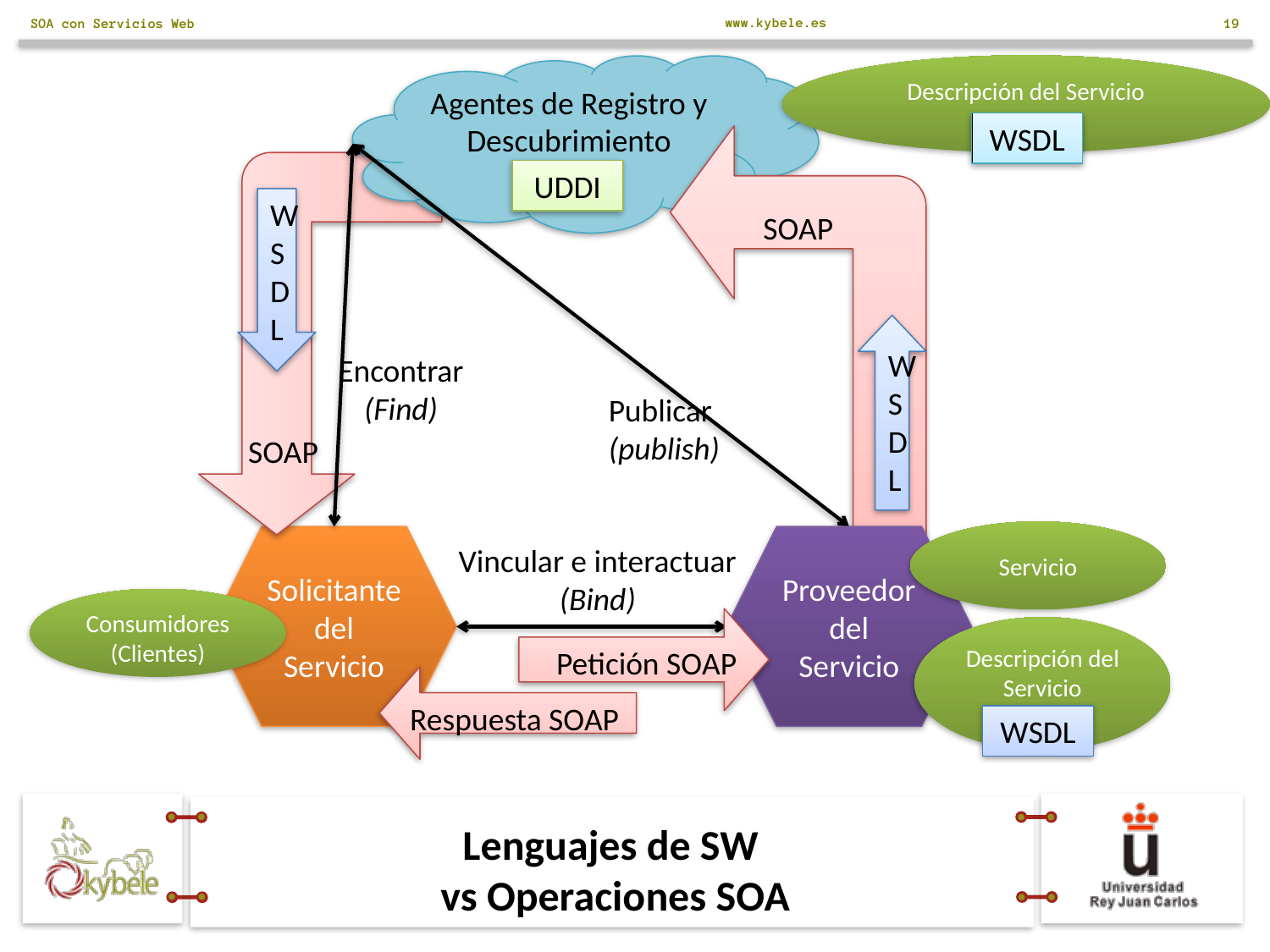

SOA con Servicios Web
19
Agentes de Registro y Descubrimiento

Descripción del Servicio
WSDL

SOAP
UDDI
WSDL

      SOAP
WSDL
Encontrar
(Find)
Publicar
(publish)
Servicio
Solicitante del Servicio
Proveedor del Servicio
Vincular e interactuar
(Bind)
Consumidores (Clientes)
Petición SOAP
Descripción del Servicio
Respuesta SOAP
WSDL
# Lenguajes de SW vs Operaciones SOA